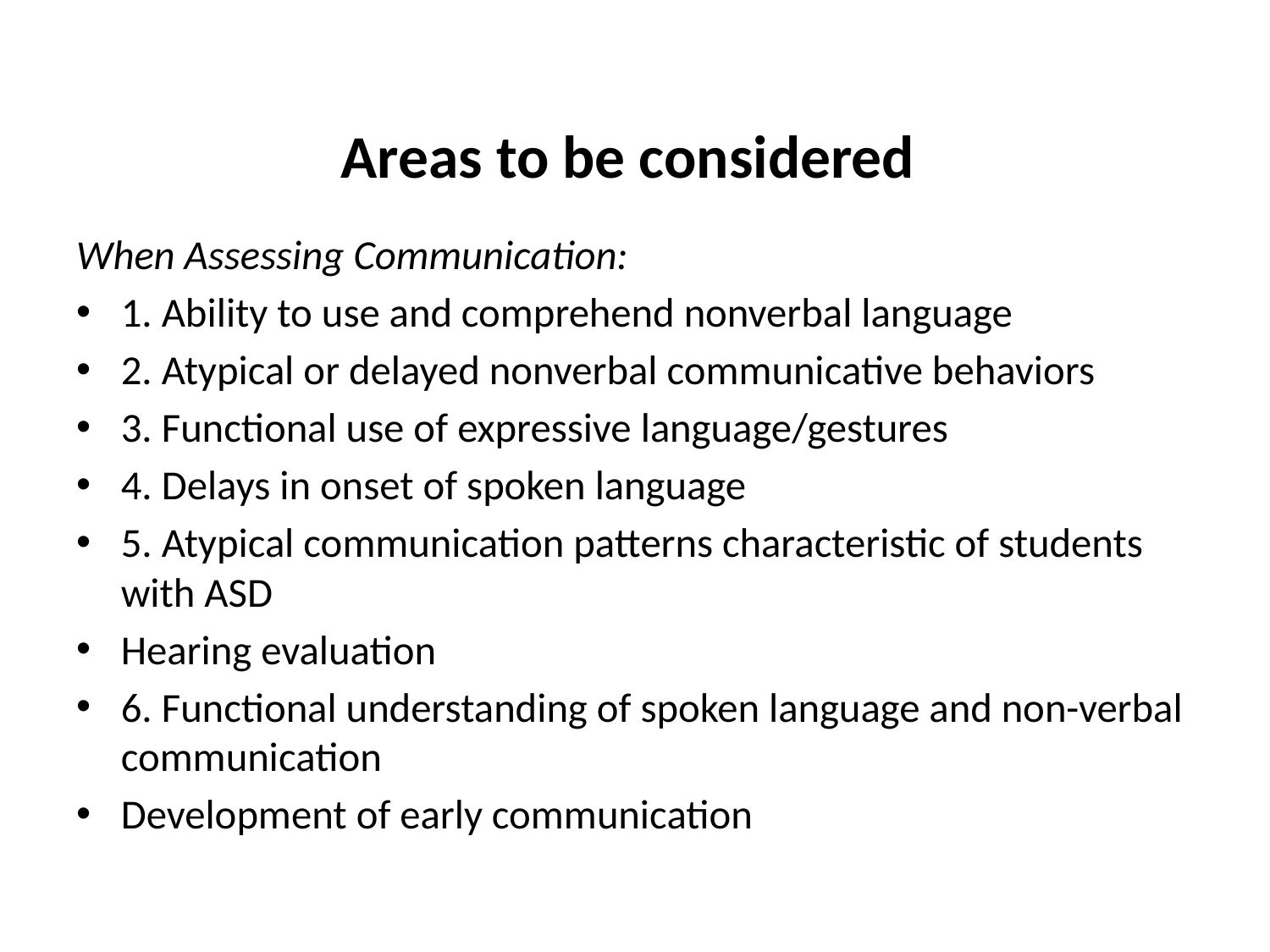

# Areas to be considered
When Assessing Communication:
1. Ability to use and comprehend nonverbal language
2. Atypical or delayed nonverbal communicative behaviors
3. Functional use of expressive language/gestures
4. Delays in onset of spoken language
5. Atypical communication patterns characteristic of students with ASD
Hearing evaluation
6. Functional understanding of spoken language and non-verbal communication
Development of early communication